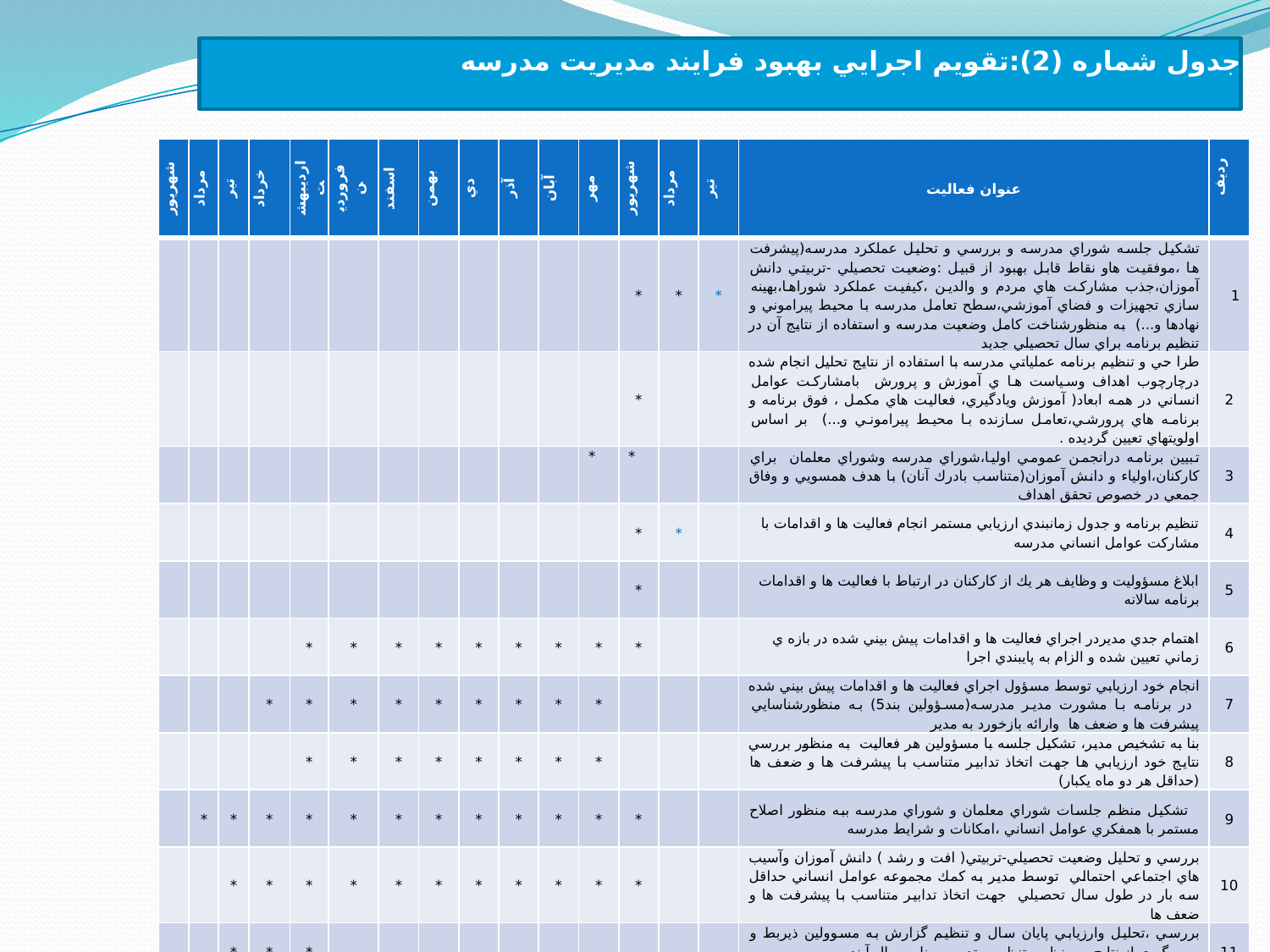

# جدول شماره (2):تقويم اجرايي بهبود فرايند مديريت مدرسه
| شهريور | مرداد | تير | خرداد | ارديبهشت | فروردين | اسفند | بهمن | دي | آذر | آبان | مهر | شهريور | مرداد | تير | عنوان فعاليت | رديف |
| --- | --- | --- | --- | --- | --- | --- | --- | --- | --- | --- | --- | --- | --- | --- | --- | --- |
|  |  |  |  |  |  |  |  |  |  |  |  | \* | \* | \* | تشكيل جلسه شوراي مدرسه و بررسي و تحليل عملكرد مدرسه(پيشرفت ها ،موفقيت هاو نقاط قابل بهبود از قبيل :وضعيت تحصيلي -تربيتي دانش آموزان،جذب مشاركت هاي مردم و والدين ،كيفيت عملكرد شوراها،بهينه سازي تجهيزات و فضاي آموزشي،سطح تعامل مدرسه با محيط پيراموني و نهادها و...) به منظورشناخت كامل وضعيت مدرسه و استفاده از نتايج آن در تنظيم برنامه براي سال تحصيلي جديد | 1 |
|  |  |  |  |  |  |  |  |  |  |  |  | \* |  |  | طرا حي و تنظيم برنامه عملياتي مدرسه با استفاده از نتايج تحليل انجام شده درچارچوب اهداف وسياست ها ي آموزش و پرورش بامشاركت عوامل انساني در همه ابعاد( آموزش ويادگيري، فعاليت هاي مكمل ، فوق برنامه و برنامه هاي پرورشي،تعامل سازنده با محيط پيراموني و...) بر اساس اولويتهاي تعيين گرديده . | 2 |
|  |  |  |  |  |  |  |  |  |  |  | \* | \* |  |  | تبيين برنامه درانجمن عمومي اوليا،شوراي مدرسه وشوراي معلمان براي كاركنان،اولياء و دانش آموزان(متناسب بادرك آنان) با هدف همسويي و وفاق جمعي در خصوص تحقق اهداف | 3 |
|  |  |  |  |  |  |  |  |  |  |  |  | \* | \* |  | تنظيم برنامه و جدول زمانبندي ارزيابي مستمر انجام فعاليت ها و اقدامات با مشاركت عوامل انساني مدرسه | 4 |
|  |  |  |  |  |  |  |  |  |  |  |  | \* |  |  | ابلاغ مسؤوليت و وظايف هر يك از كاركنان در ارتباط با فعاليت ها و اقدامات برنامه سالانه | 5 |
|  |  |  |  | \* | \* | \* | \* | \* | \* | \* | \* | \* |  |  | اهتمام جدي مديردر اجراي فعاليت ها و اقدامات پيش بيني شده در بازه ي زماني تعيين شده و الزام به پايبندي اجرا | 6 |
|  |  |  | \* | \* | \* | \* | \* | \* | \* | \* | \* |  |  |  | انجام خود ارزيابي توسط مسؤول اجراي فعاليت ها و اقدامات پيش بيني شده در برنامه با مشورت مدير مدرسه(مسؤولين بند5) به منظورشناسايي پيشرفت ها و ضعف ها وارائه بازخورد به مدير | 7 |
|  |  |  |  | \* | \* | \* | \* | \* | \* | \* | \* |  |  |  | بنا به تشخيص مدير، تشكيل جلسه با مسؤولين هر فعاليت به منظور بررسي نتايج خود ارزيابي ها جهت اتخاذ تدابير متناسب با پيشرفت ها و ضعف ها (حداقل هر دو ماه يكبار) | 8 |
|  | \* | \* | \* | \* | \* | \* | \* | \* | \* | \* | \* | \* |  |  | تشكيل منظم جلسات شوراي معلمان و شوراي مدرسه ببه منظور اصلاح مستمر با همفكري عوامل انساني ،امكانات و شرايط مدرسه | 9 |
|  |  | \* | \* | \* | \* | \* | \* | \* | \* | \* | \* | \* |  |  | بررسي و تحليل وضعيت تحصيلي-تربيتي( افت و رشد ) دانش آموزان وآسيب هاي اجتماعي احتمالي توسط مدير به كمك مجموعه عوامل انساني حداقل سه بار در طول سال تحصيلي جهت اتخاذ تدابير متناسب با پيشرفت ها و ضعف ها | 10 |
|  |  | \* | \* | \* |  |  |  |  |  |  |  |  |  |  | بررسي ،تحليل وارزيابي پايان سال و تنظيم گزارش به مسوولين ذيربط و بهره گيري از نتايج به منظور تنظيم و تدوين برنامه سال آينده | 11 |